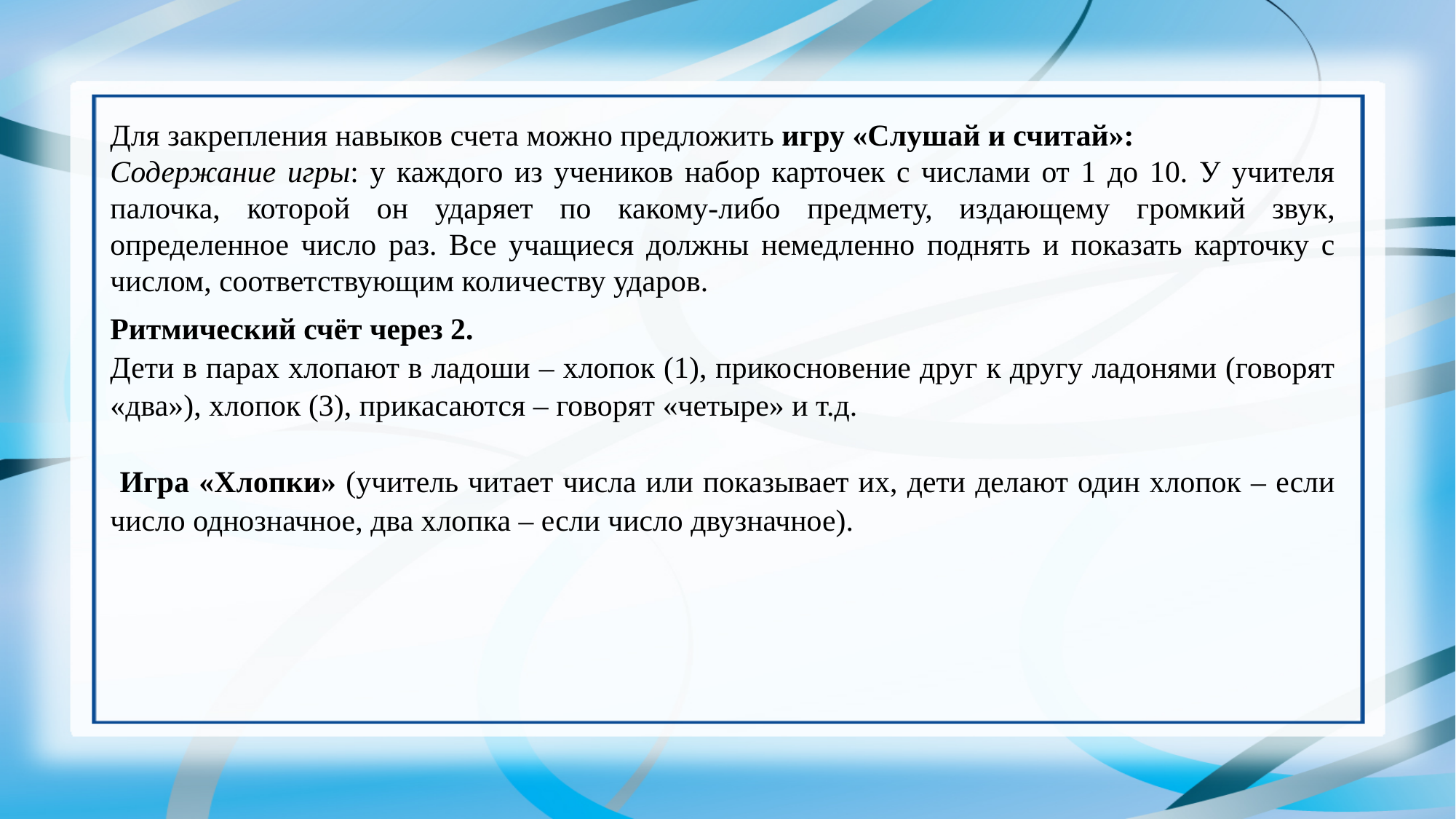

Для закрепления навыков счета можно предложить игру «Слушай и считай»:
Содержание игры: у каждого из учеников набор карточек с числами от 1 до 10. У учителя палочка, которой он ударяет по какому-либо предмету, издающему громкий звук, определенное число раз. Все учащиеся должны немедленно поднять и показать карточку с числом, соответствующим количеству ударов.
Ритмический счёт через 2.
Дети в парах хлопают в ладоши – хлопок (1), прикосновение друг к другу ладонями (говорят «два»), хлопок (3), прикасаются – говорят «четыре» и т.д.

 Игра «Хлопки» (учитель читает числа или показывает их, дети делают один хлопок – если число однозначное, два хлопка – если число двузначное).